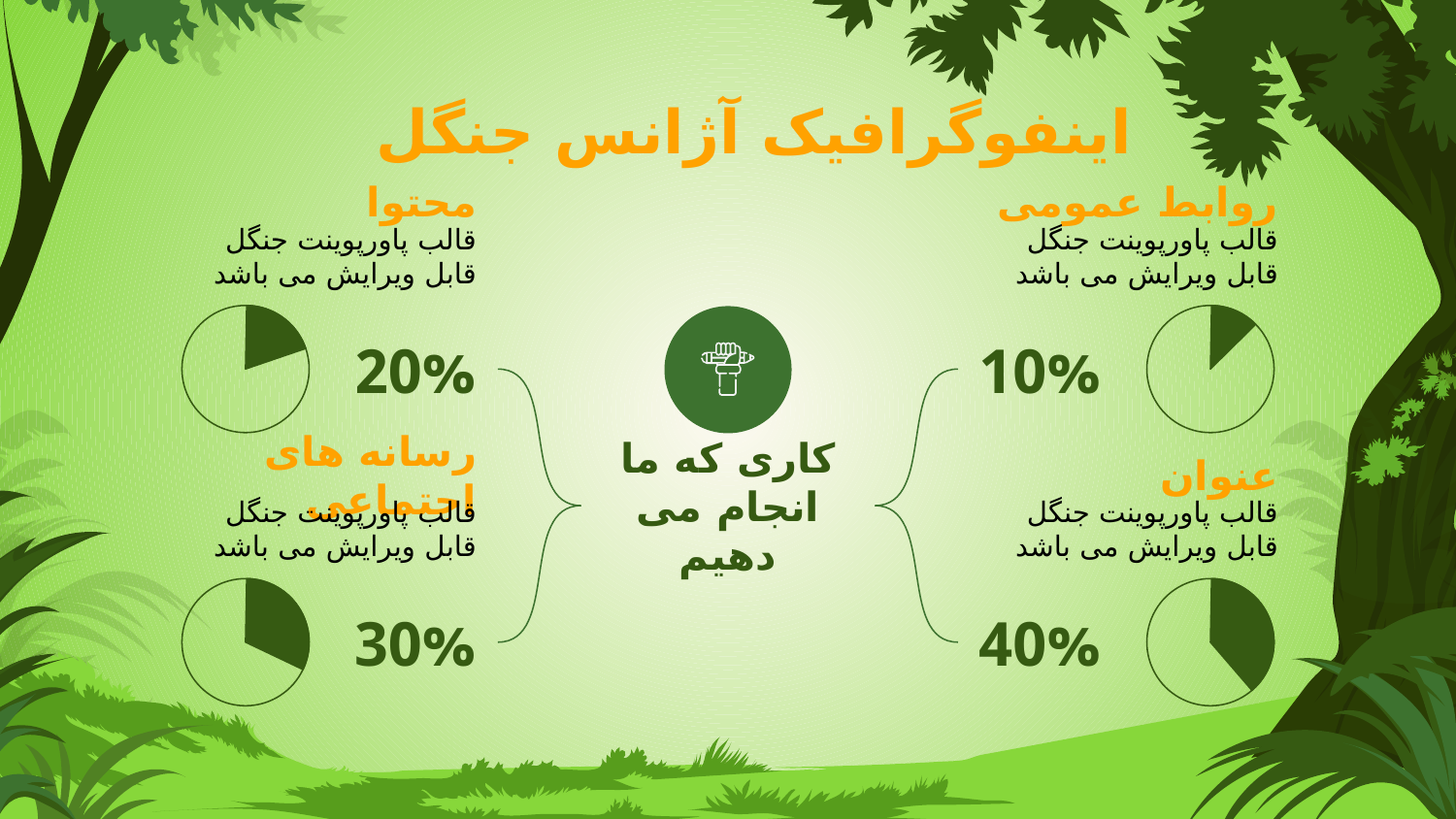

# اینفوگرافیک آژانس جنگل
محتوا
قالب پاورپوینت جنگل قابل ویرایش می باشد
20%
روابط عمومی
قالب پاورپوینت جنگل قابل ویرایش می باشد
10%

رسانه های اجتماعی
قالب پاورپوینت جنگل قابل ویرایش می باشد
30%
عنوان
قالب پاورپوینت جنگل قابل ویرایش می باشد
40%
کاری که ما انجام می دهیم